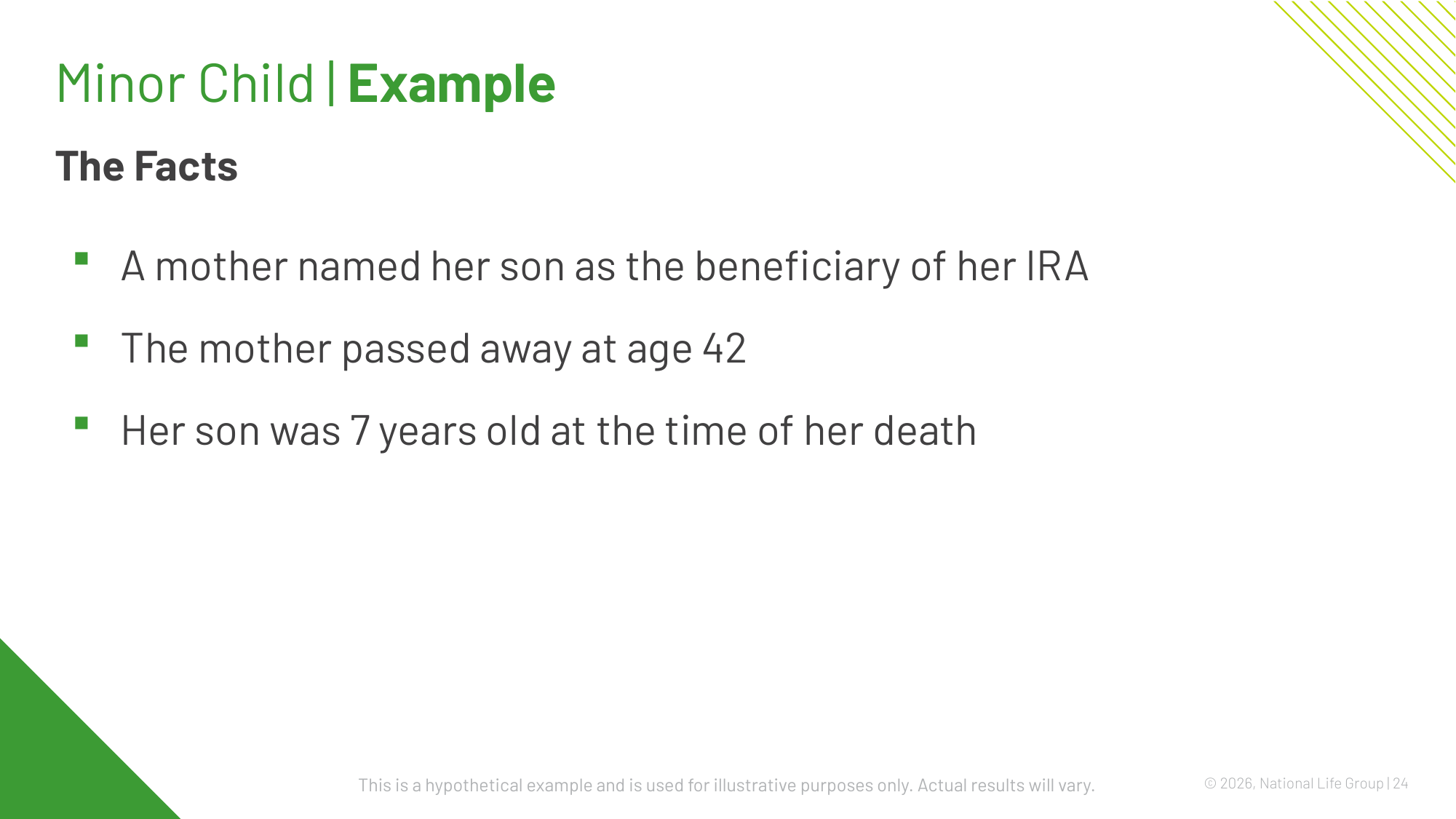

# Minor Child | Example
The Facts
A mother named her son as the beneficiary of her IRA
The mother passed away at age 42
Her son was 7 years old at the time of her death
This is a hypothetical example and is used for illustrative purposes only. Actual results will vary.
© 2026, National Life Group | 24